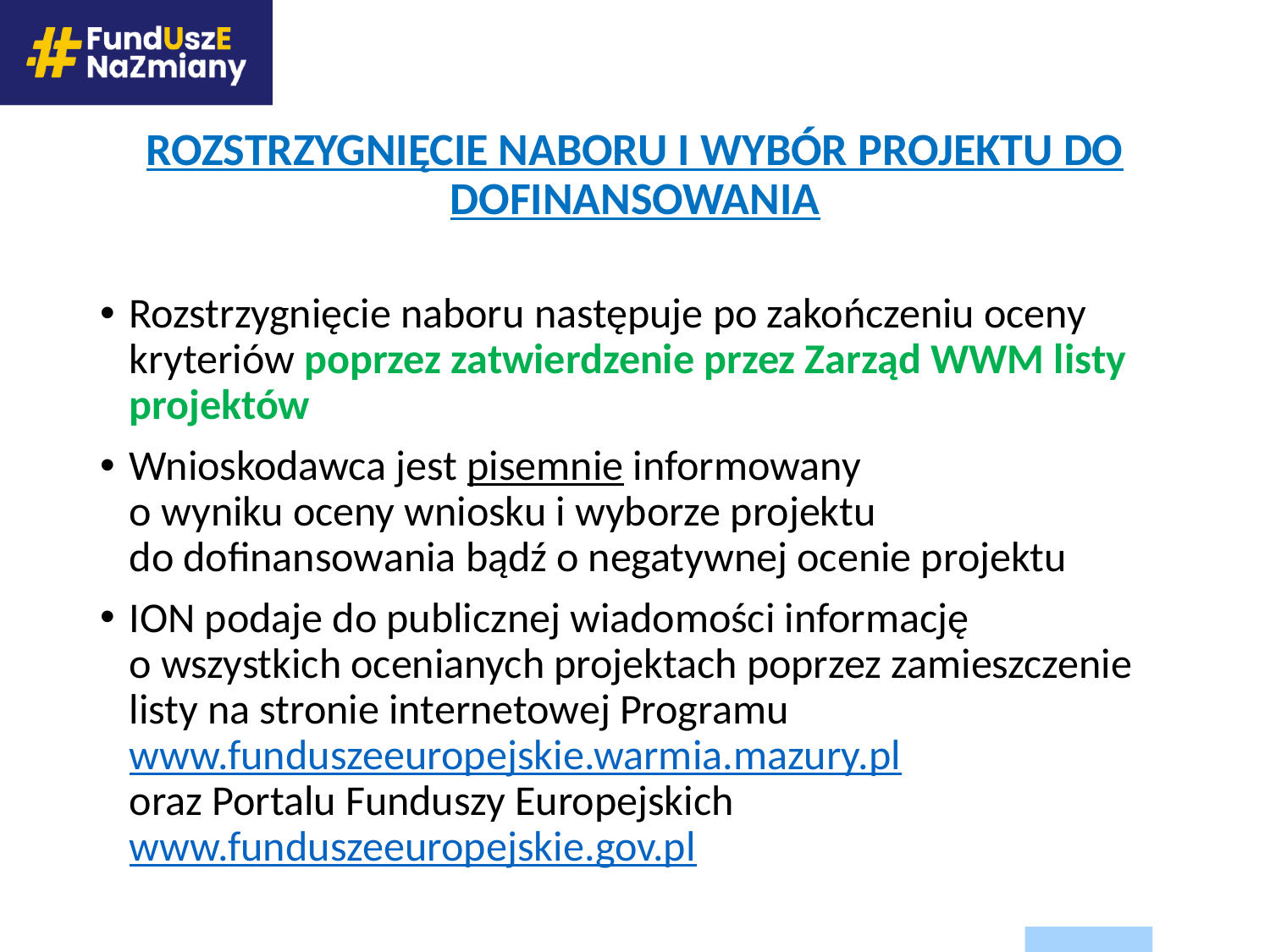

# ROZSTRZYGNIĘCIE NABORU I WYBÓR PROJEKTU DO DOFINANSOWANIA
Rozstrzygnięcie naboru następuje po zakończeniu oceny kryteriów poprzez zatwierdzenie przez Zarząd WWM listy projektów
Wnioskodawca jest pisemnie informowany
o wyniku oceny wniosku i wyborze projektu
do dofinansowania bądź o negatywnej ocenie projektu
ION podaje do publicznej wiadomości informację
o wszystkich ocenianych projektach poprzez zamieszczenie listy na stronie internetowej Programu www.funduszeeuropejskie.warmia.mazury.pl
oraz Portalu Funduszy Europejskich www.funduszeeuropejskie.gov.pl